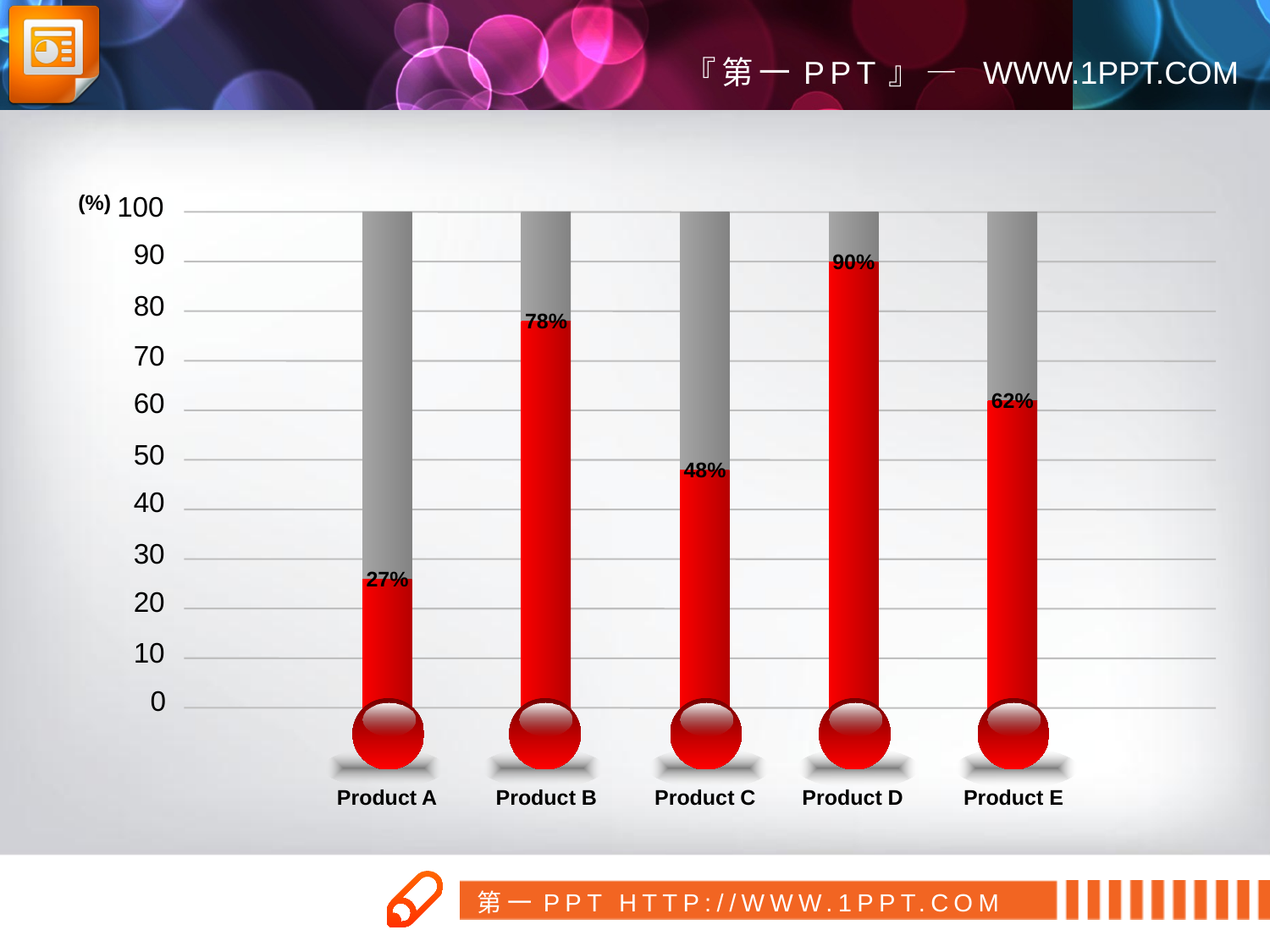

(%)
100
90
80
70
60
50
40
30
20
10
0

90%

78%

62%

48%

27%

Product A
Product B
Product C
Product D
Product E